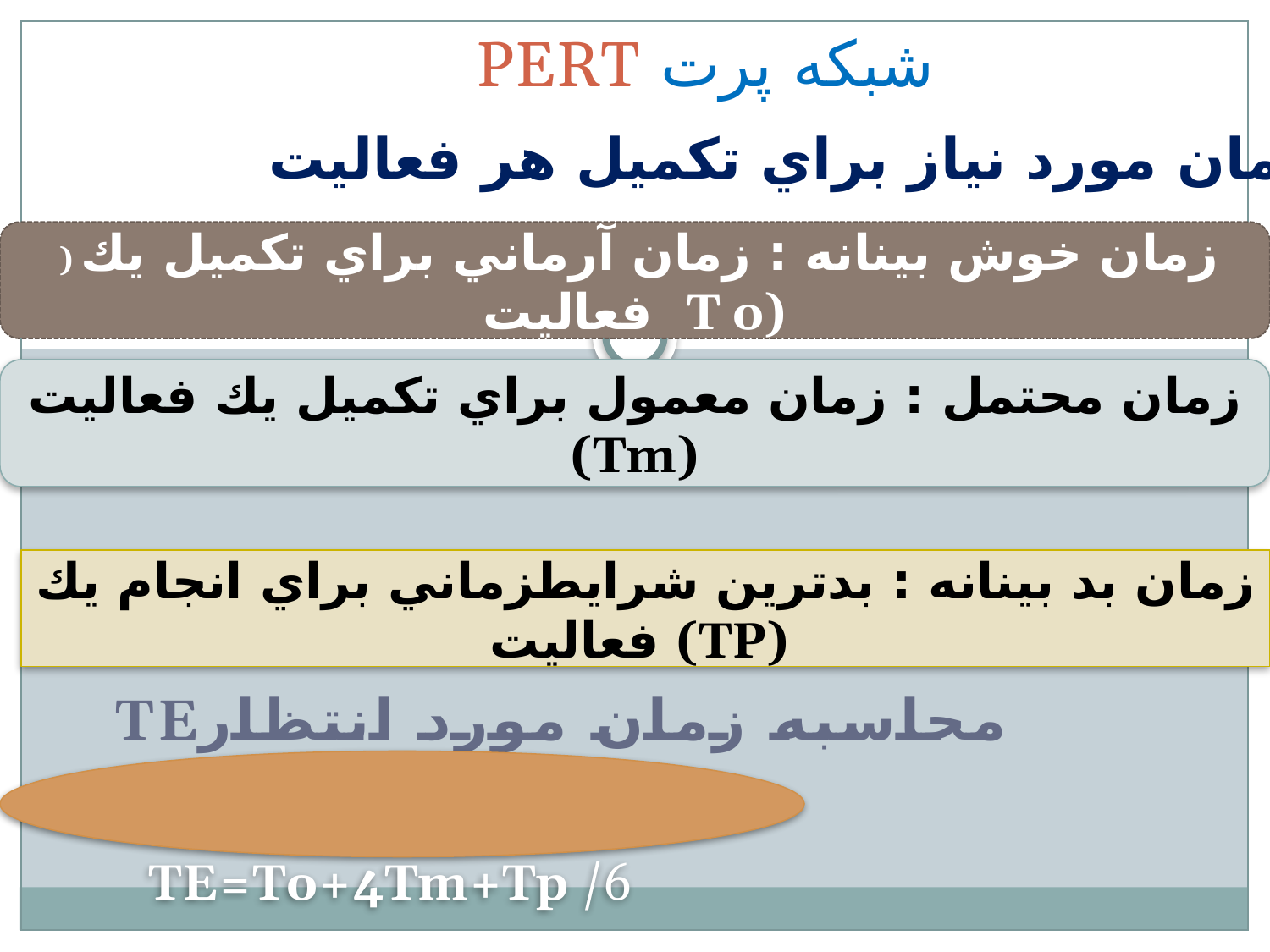

# شبكه پرت PERT
 زمان مورد نياز براي تكميل هر فعاليت :
 ) زمان خوش بينانه : زمان آرماني براي تكميل يك فعاليت  T o)
زمان محتمل : زمان معمول براي تكميل يك فعاليت (Tm)
زمان بد بينانه : بدترين شرايطزماني براي انجام يك فعاليت (TP)
      محاسبه زمان مورد انتظارTE
                                                                                                                                                                                                                                                                             TE=To+4Tm+Tp /6